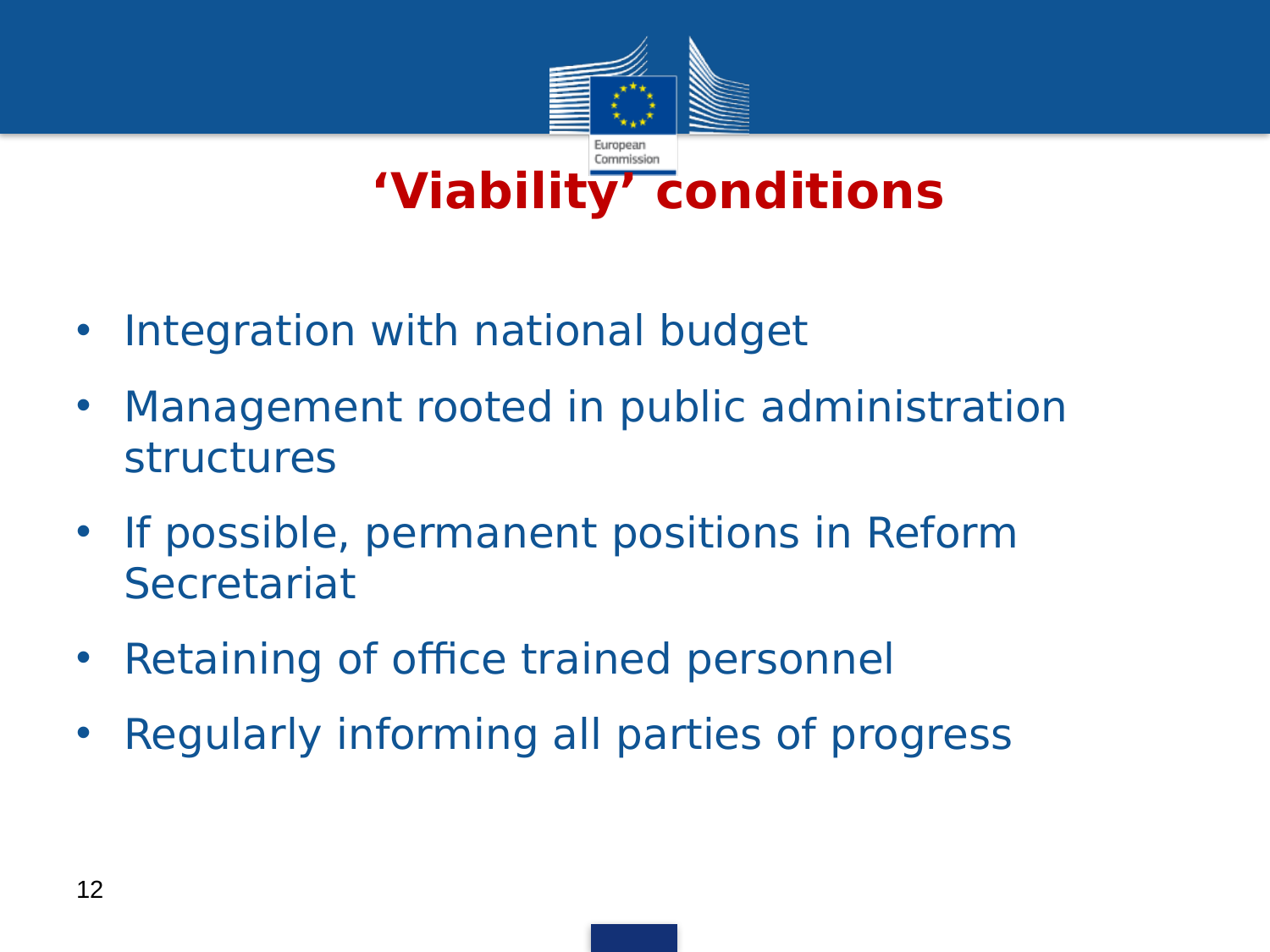

# ‘Viability’ conditions
Integration with national budget
Management rooted in public administration structures
If possible, permanent positions in Reform Secretariat
Retaining of office trained personnel
Regularly informing all parties of progress

12